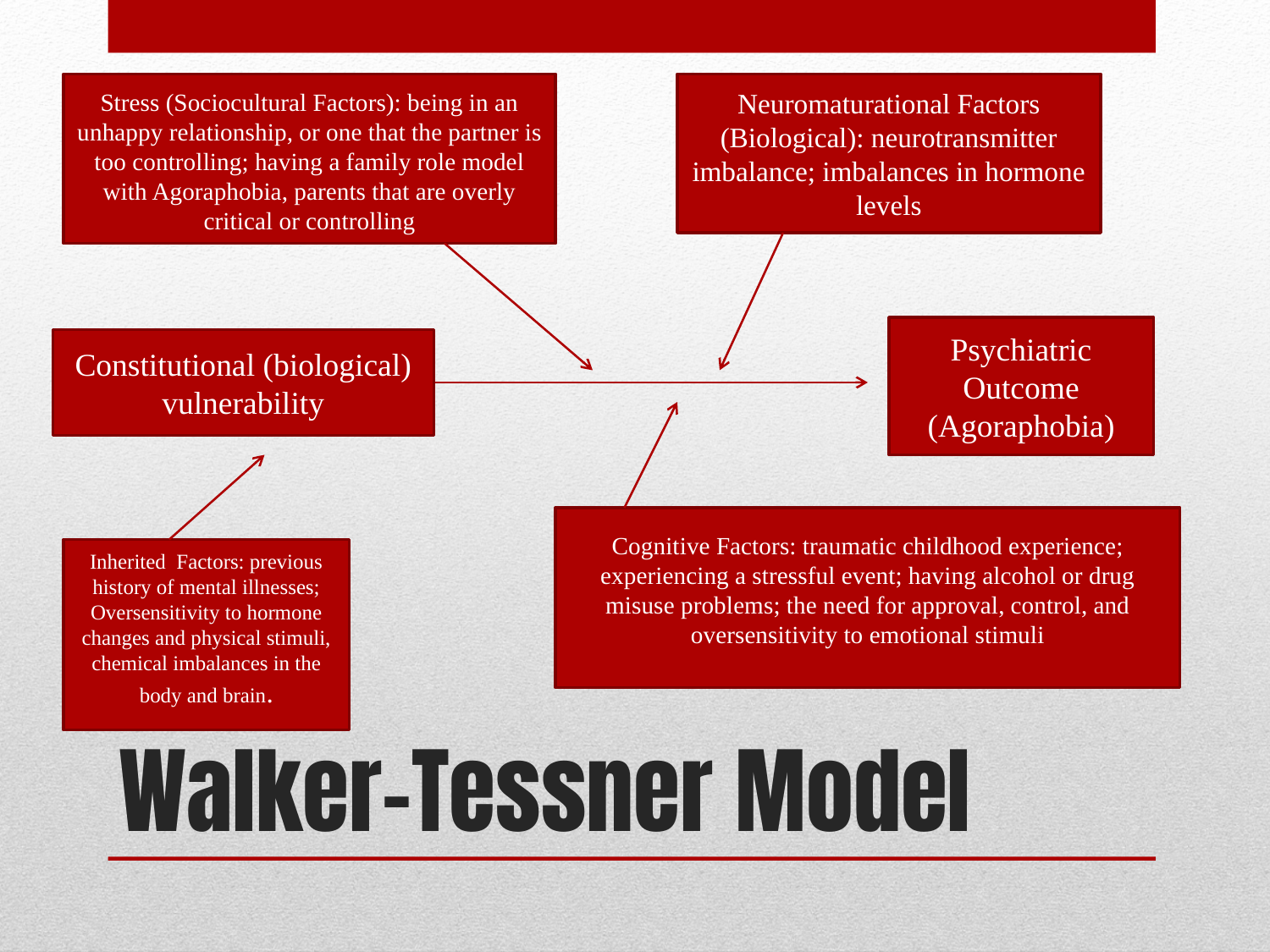

Stress (Sociocultural Factors): being in an unhappy relationship, or one that the partner is too controlling; having a family role model with Agoraphobia, parents that are overly critical or controlling

Neuromaturational Factors (Biological): neurotransmitter imbalance; imbalances in hormone levels

Psychiatric Outcome (Agoraphobia)
Constitutional (biological) vulnerability

Cognitive Factors: traumatic childhood experience; experiencing a stressful event; having alcohol or drug misuse problems; the need for approval, control, and oversensitivity to emotional stimuli

Inherited  Factors: previous history of mental illnesses; Oversensitivity to hormone changes and physical stimuli, chemical imbalances in the body and brain.

# Walker-Tessner Model